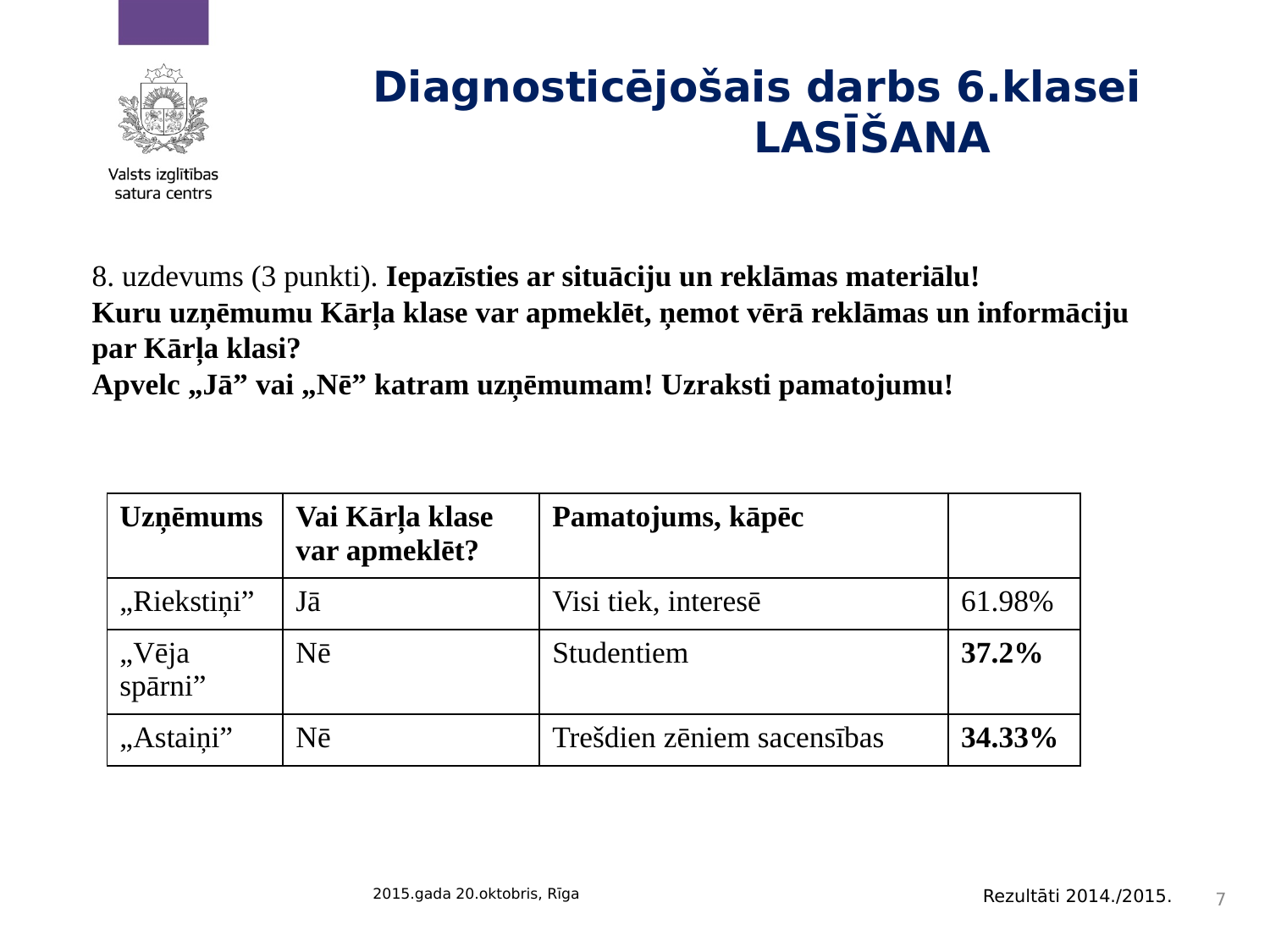

# Diagnosticējošais darbs 6.klasei 			LASĪŠANA
8. uzdevums (3 punkti). Iepazīsties ar situāciju un reklāmas materiālu!
Kuru uzņēmumu Kārļa klase var apmeklēt, ņemot vērā reklāmas un informāciju
par Kārļa klasi?
Apvelc „Jā” vai „Nē” katram uzņēmumam! Uzraksti pamatojumu!
| Uzņēmums | Vai Kārļa klase var apmeklēt? | Pamatojums, kāpēc |  |
| --- | --- | --- | --- |
| „Riekstiņi” | Jā | Visi tiek, interesē | 61.98% |
| „Vēja spārni” | Nē | Studentiem | 37.2% |
| „Astaiņi” | Nē | Trešdien zēniem sacensības | 34.33% |
2015.gada 20.oktobris, Rīga
Rezultāti 2014./2015.
7